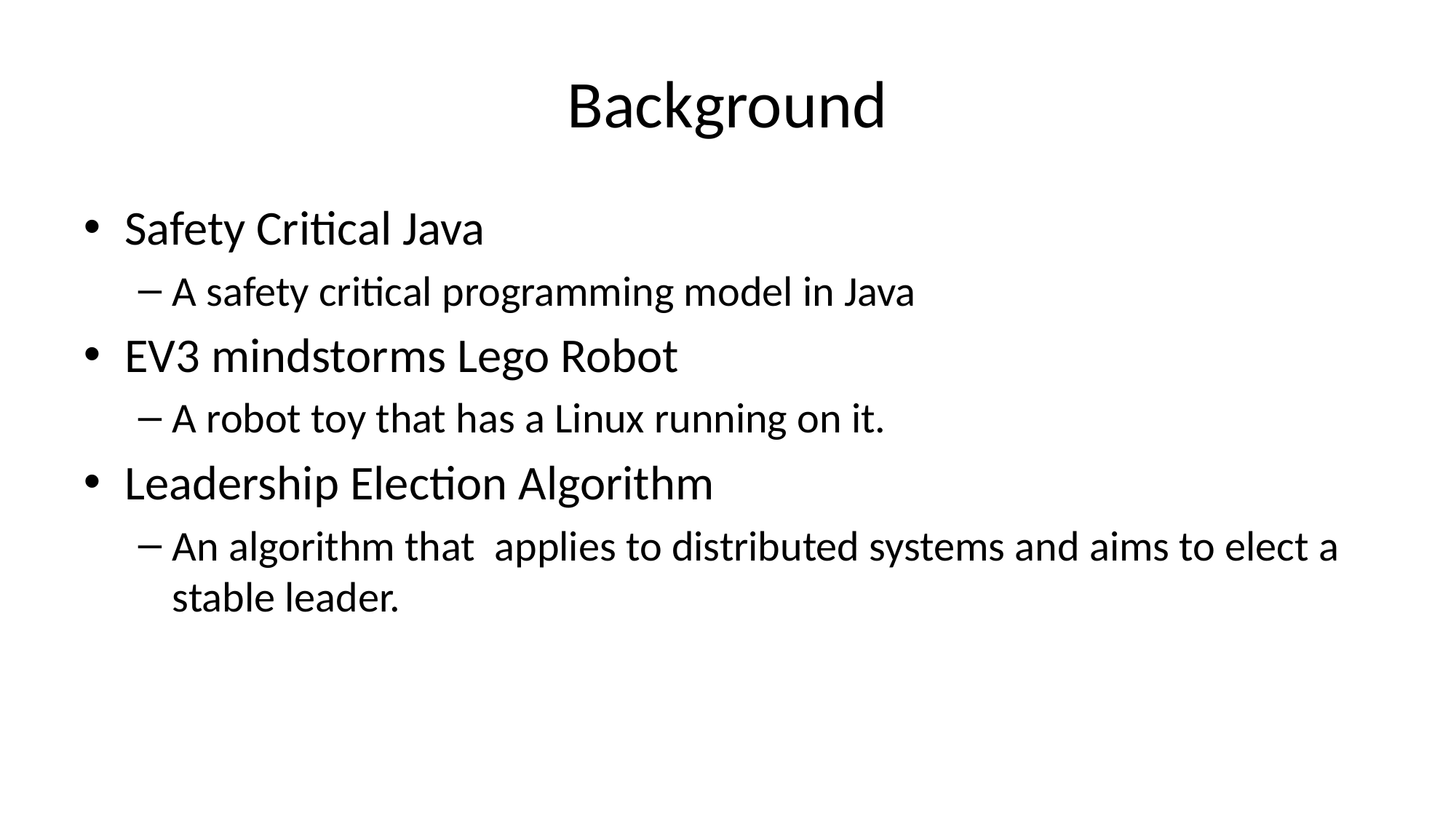

# Background
Safety Critical Java
A safety critical programming model in Java
EV3 mindstorms Lego Robot
A robot toy that has a Linux running on it.
Leadership Election Algorithm
An algorithm that  applies to distributed systems and aims to elect a stable leader.